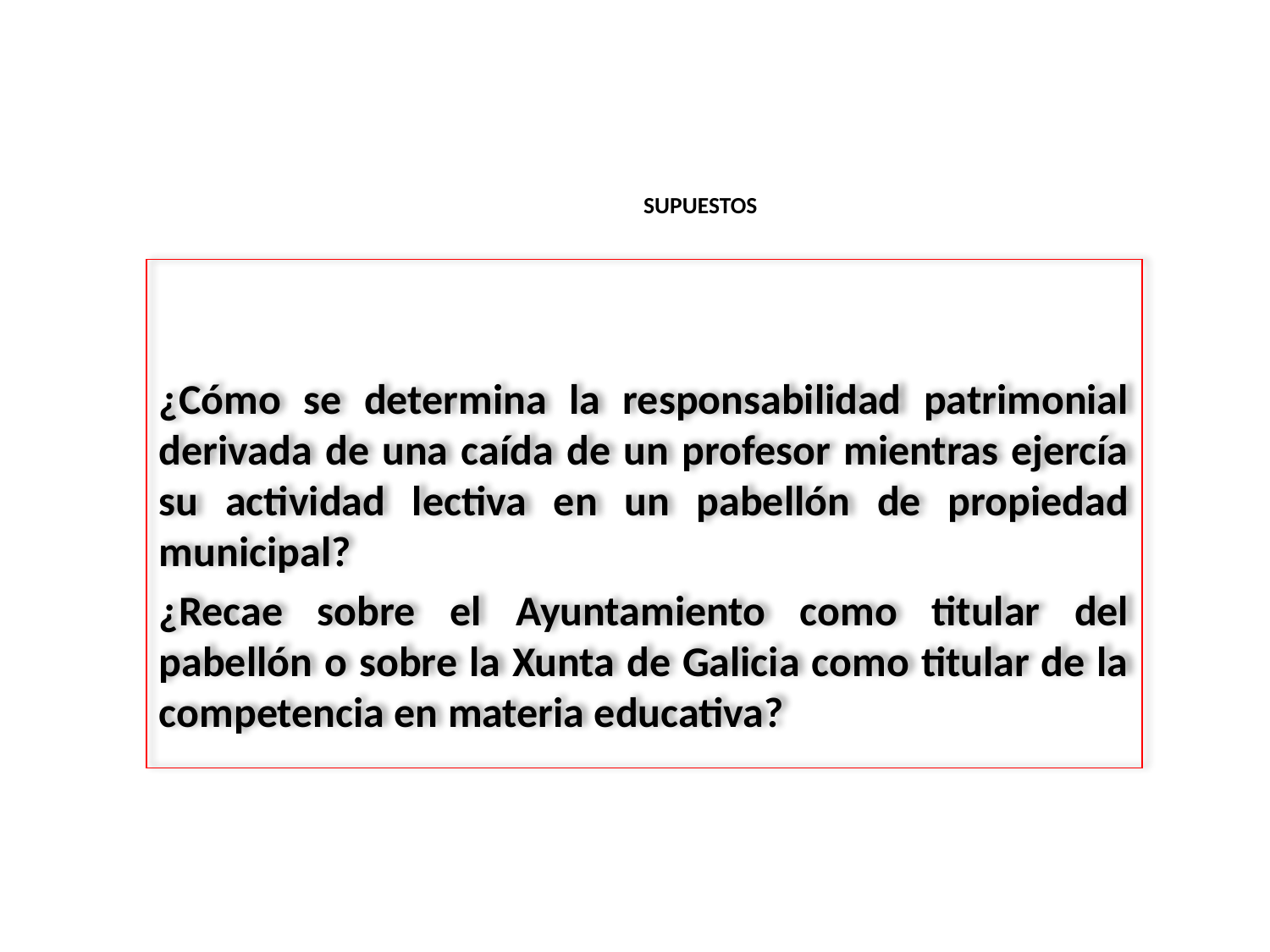

# SUPUESTOS
¿Cómo se determina la responsabilidad patrimonial derivada de una caída de un profesor mientras ejercía su actividad lectiva en un pabellón de propiedad municipal?
¿Recae sobre el Ayuntamiento como titular del pabellón o sobre la Xunta de Galicia como titular de la competencia en materia educativa?